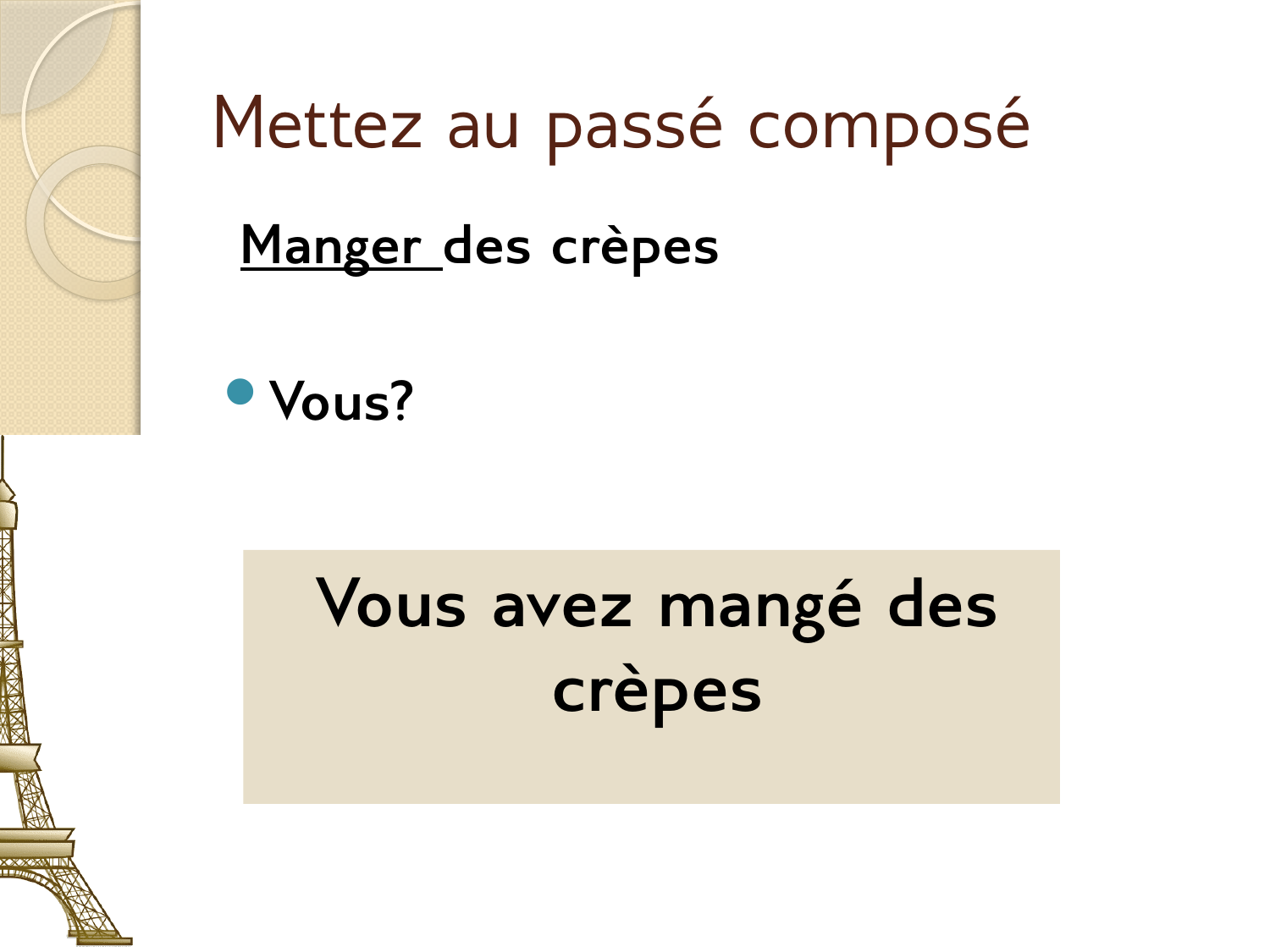

# Mettez au passé composé
 Manger des crèpes

Vous?
Vous avez mangé des crèpes